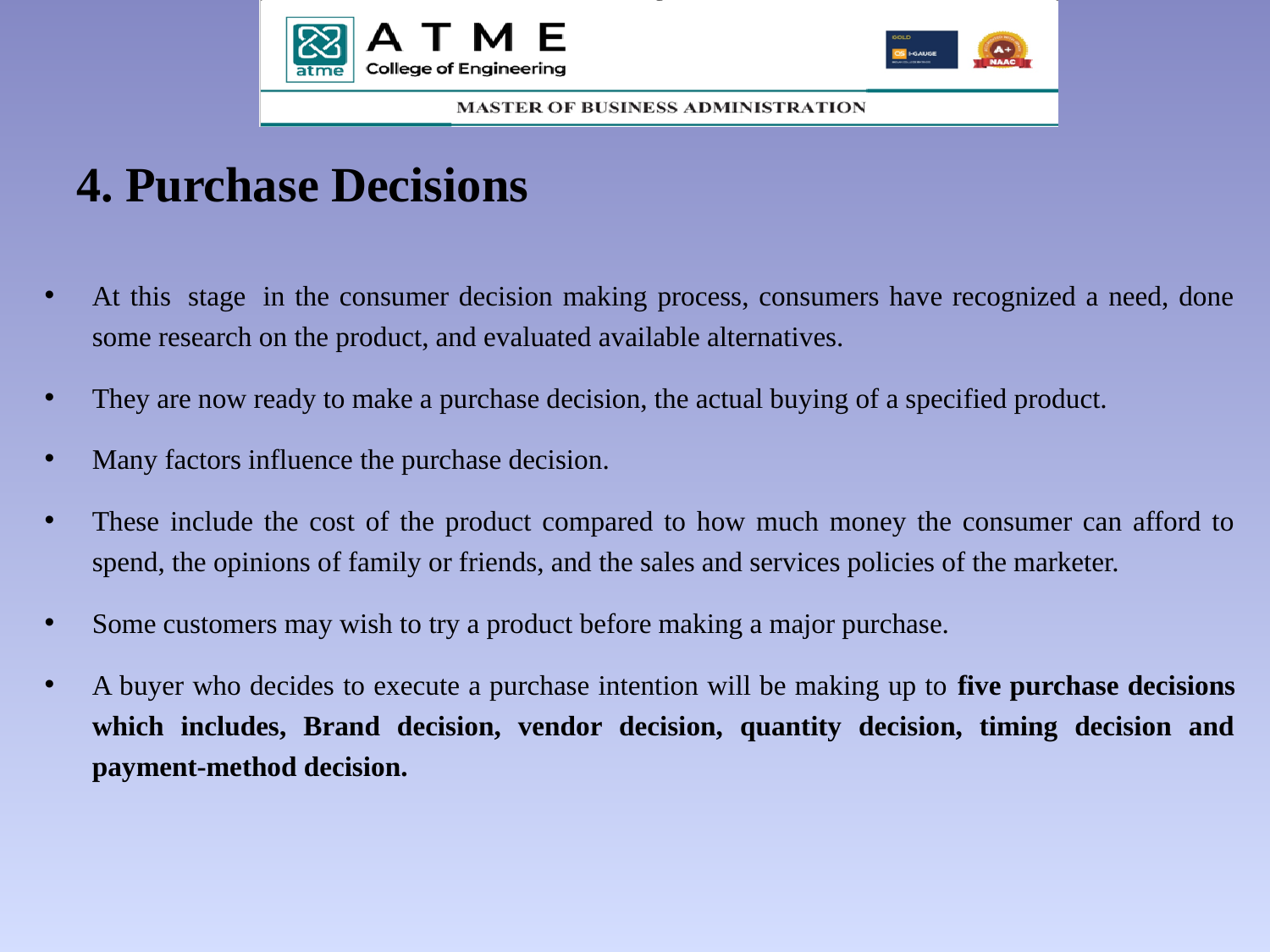

# 4. Purchase Decisions
At this  stage  in the consumer decision making process, consumers have recognized a need, done some research on the product, and evaluated available alternatives.
They are now ready to make a purchase decision, the actual buying of a specified product.
Many factors influence the purchase decision.
These include the cost of the product compared to how much money the consumer can afford to spend, the opinions of family or friends, and the sales and services policies of the marketer.
Some customers may wish to try a product before making a major purchase.
A buyer who decides to execute a purchase intention will be making up to five purchase decisions which includes, Brand decision, vendor decision, quantity decision, timing decision and payment-method decision.